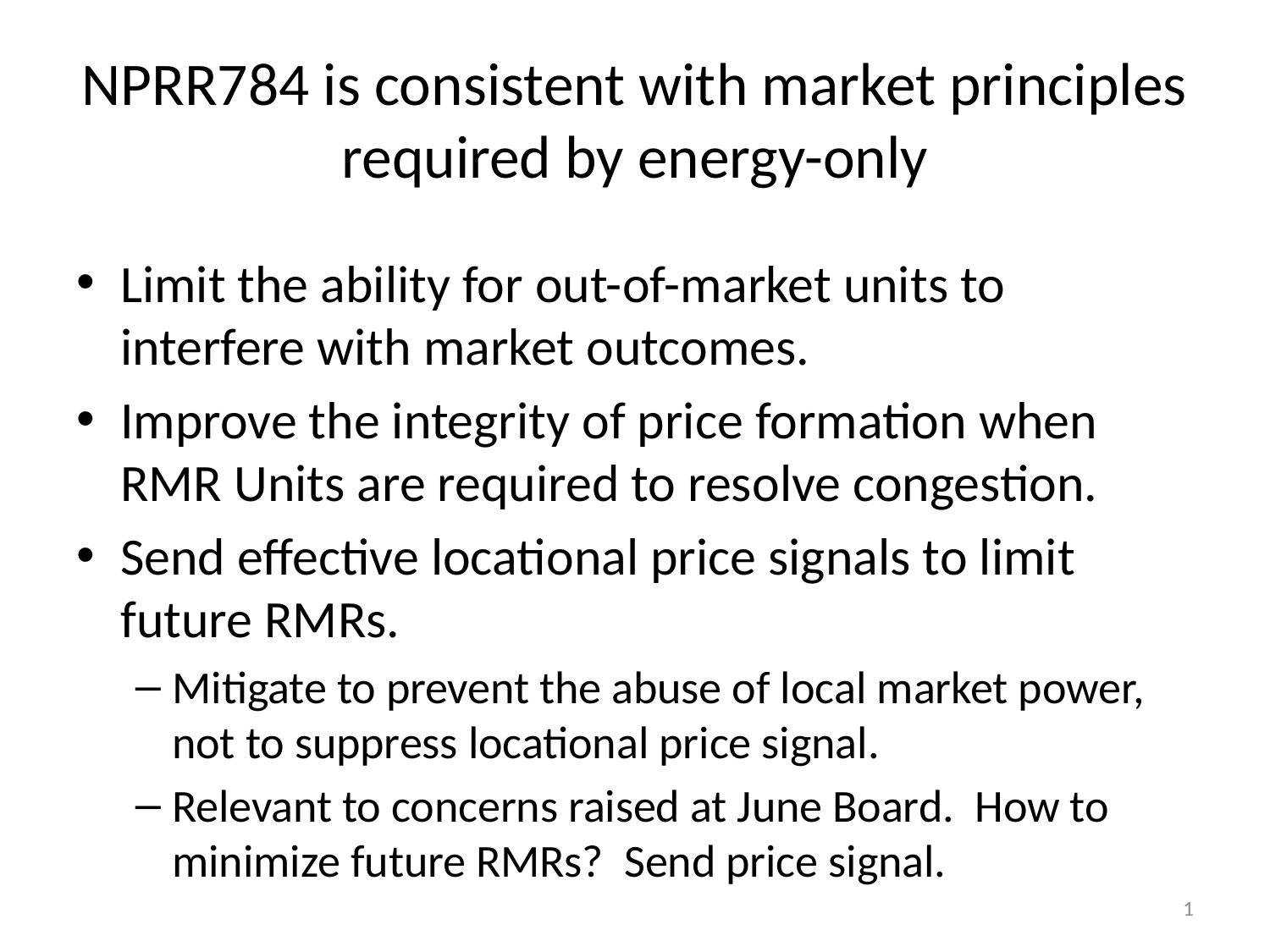

# NPRR784 is consistent with market principles required by energy-only
Limit the ability for out-of-market units to interfere with market outcomes.
Improve the integrity of price formation when RMR Units are required to resolve congestion.
Send effective locational price signals to limit future RMRs.
Mitigate to prevent the abuse of local market power, not to suppress locational price signal.
Relevant to concerns raised at June Board.  How to minimize future RMRs?  Send price signal.

1